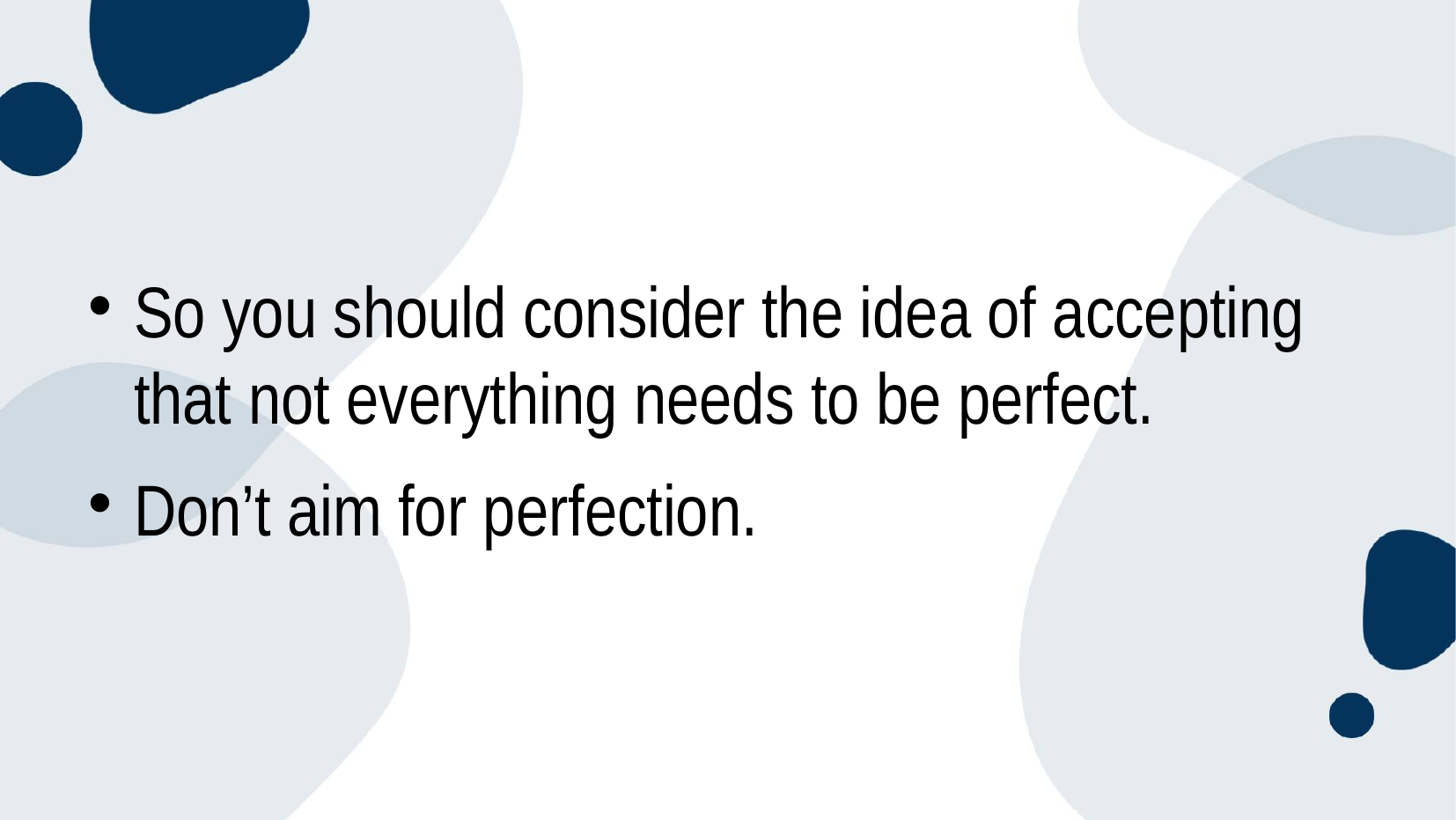

#
So you should consider the idea of accepting that not everything needs to be perfect.
Don’t aim for perfection.